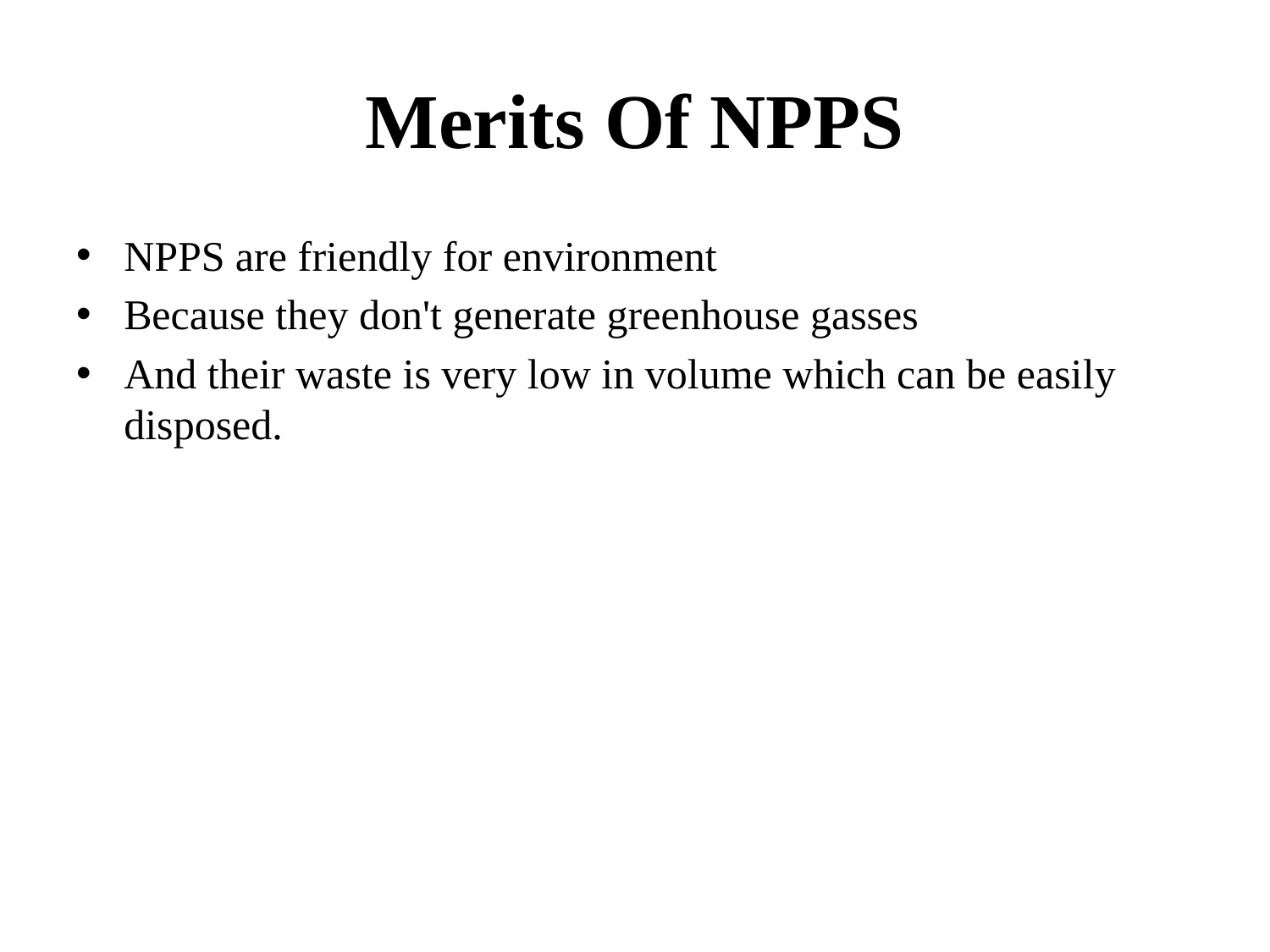

# Merits Of NPPS
NPPS are friendly for environment
Because they don't generate greenhouse gasses
And their waste is very low in volume which can be easily disposed.